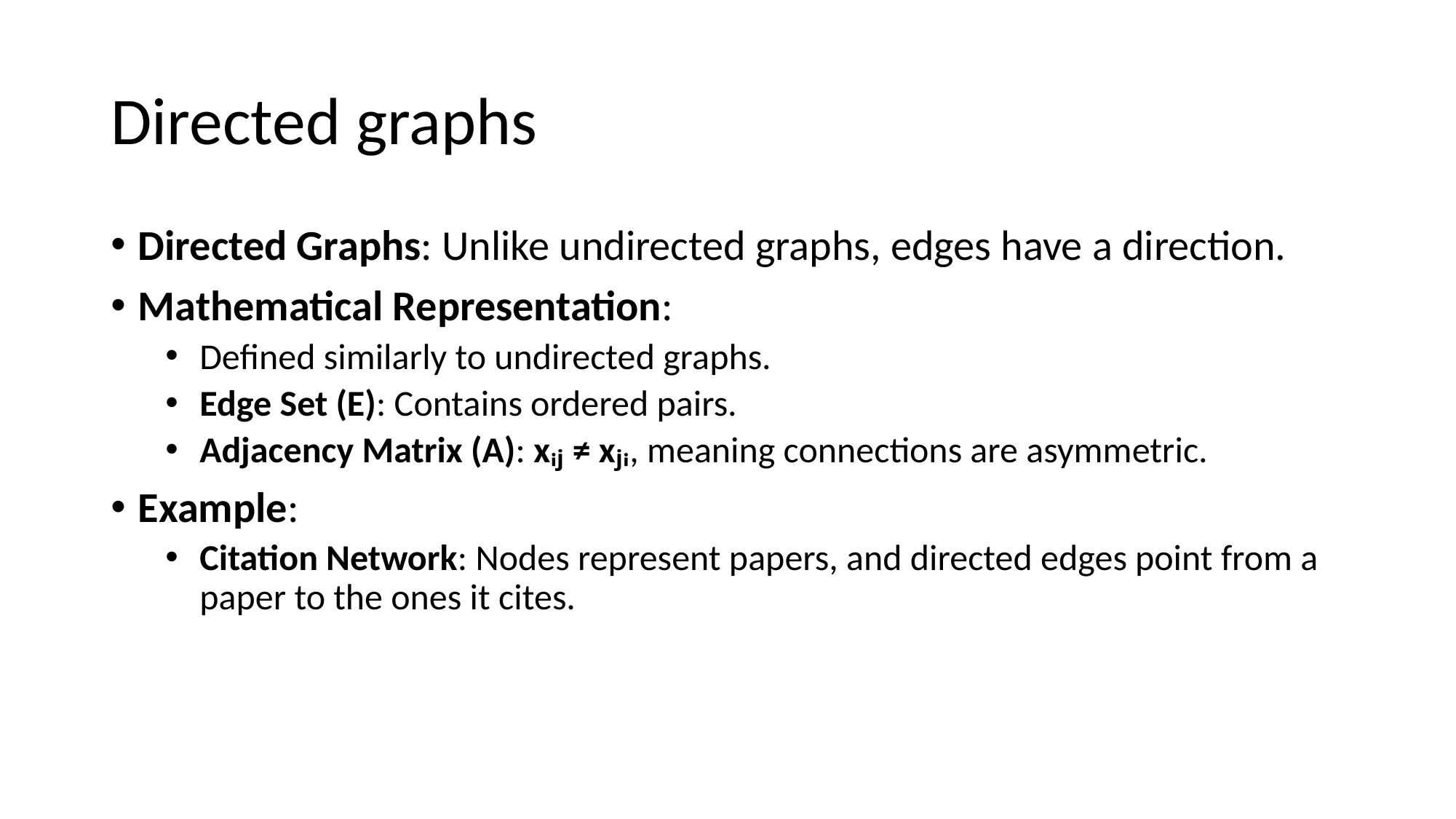

# Directed graphs
Directed Graphs: Unlike undirected graphs, edges have a direction.
Mathematical Representation:
Defined similarly to undirected graphs.
Edge Set (E): Contains ordered pairs.
Adjacency Matrix (A): xᵢⱼ ≠ xⱼᵢ, meaning connections are asymmetric.
Example:
Citation Network: Nodes represent papers, and directed edges point from a paper to the ones it cites.